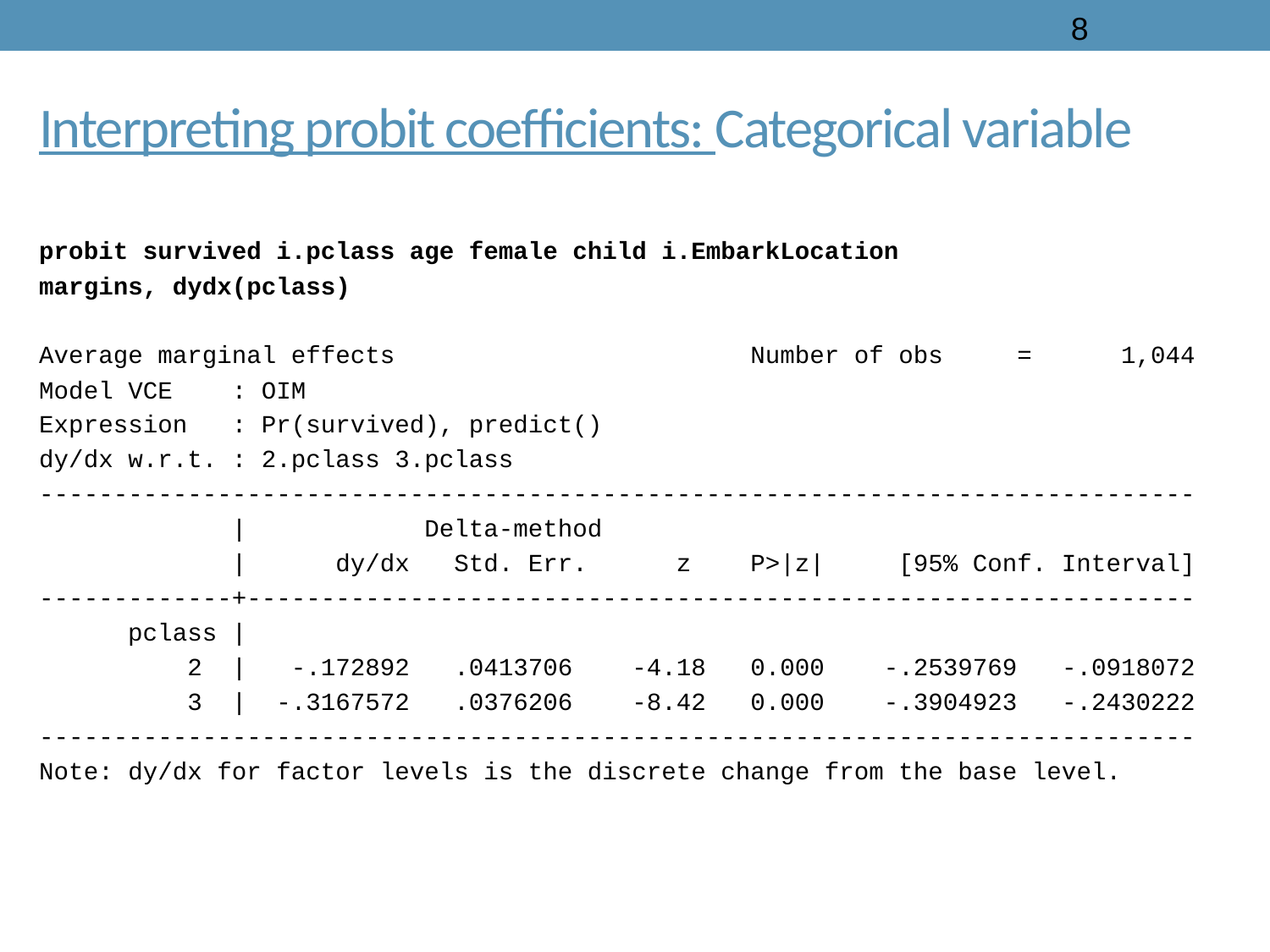

8
# Interpreting probit coefficients: Categorical variable
probit survived i.pclass age female child i.EmbarkLocation
margins, dydx(pclass)

Average marginal effects                        Number of obs     =      1,044
Model VCE    : OIM
Expression   : Pr(survived), predict()
dy/dx w.r.t. : 2.pclass 3.pclass
------------------------------------------------------------------------------
             |            Delta-method
             |      dy/dx   Std. Err.      z    P>|z|     [95% Conf. Interval]
-------------+----------------------------------------------------------------
      pclass |
          2  |   -.172892   .0413706    -4.18   0.000    -.2539769   -.0918072
          3  |  -.3167572   .0376206    -8.42   0.000    -.3904923   -.2430222
------------------------------------------------------------------------------
Note: dy/dx for factor levels is the discrete change from the base level.